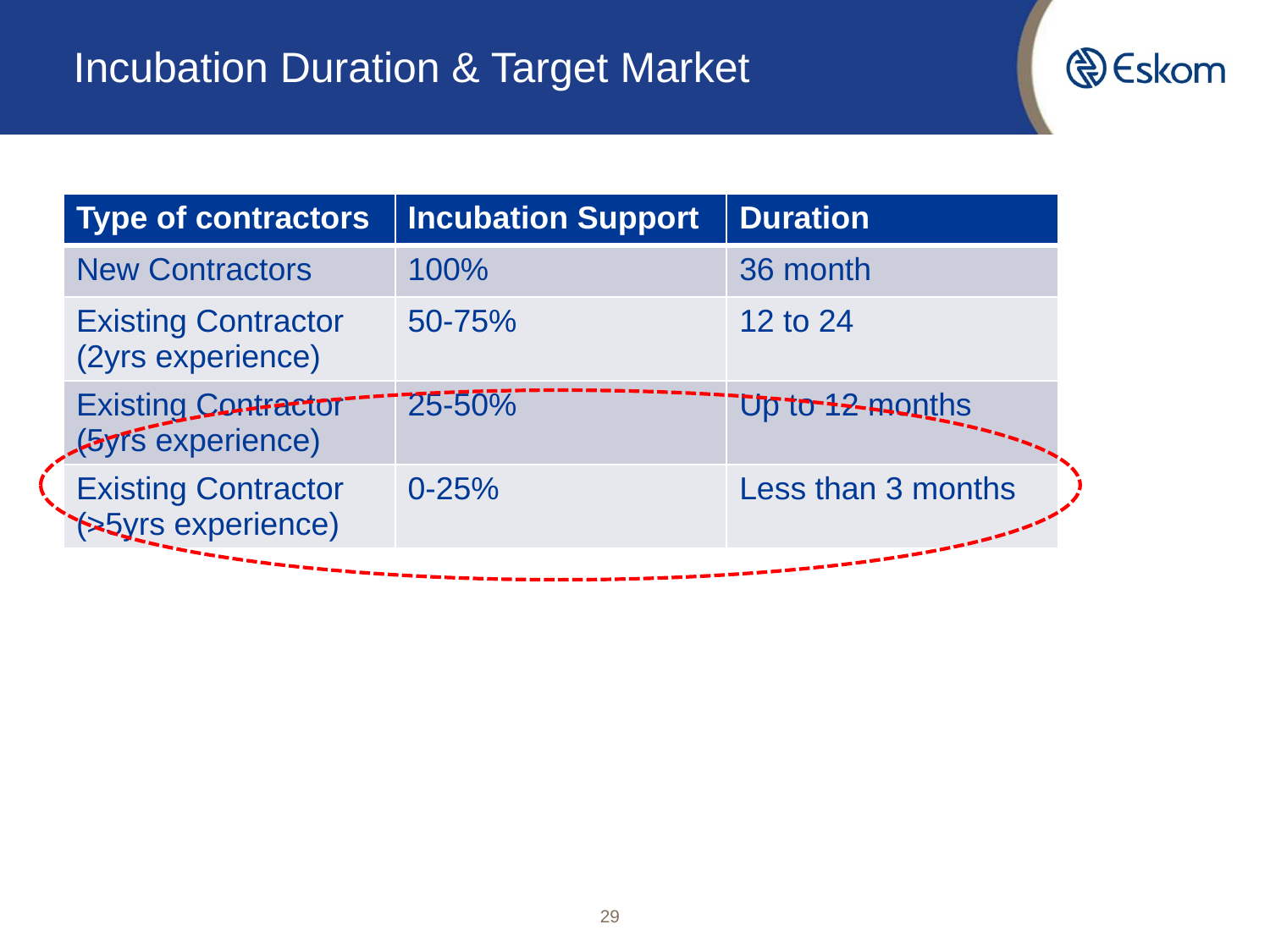

# Incubation Duration & Target Market
| Type of contractors | Incubation Support | Duration |
| --- | --- | --- |
| New Contractors | 100% | 36 month |
| Existing Contractor (2yrs experience) | 50-75% | 12 to 24 |
| Existing Contractor (5yrs experience) | 25-50% | Up to 12 months |
| Existing Contractor (>5yrs experience) | 0-25% | Less than 3 months |

29